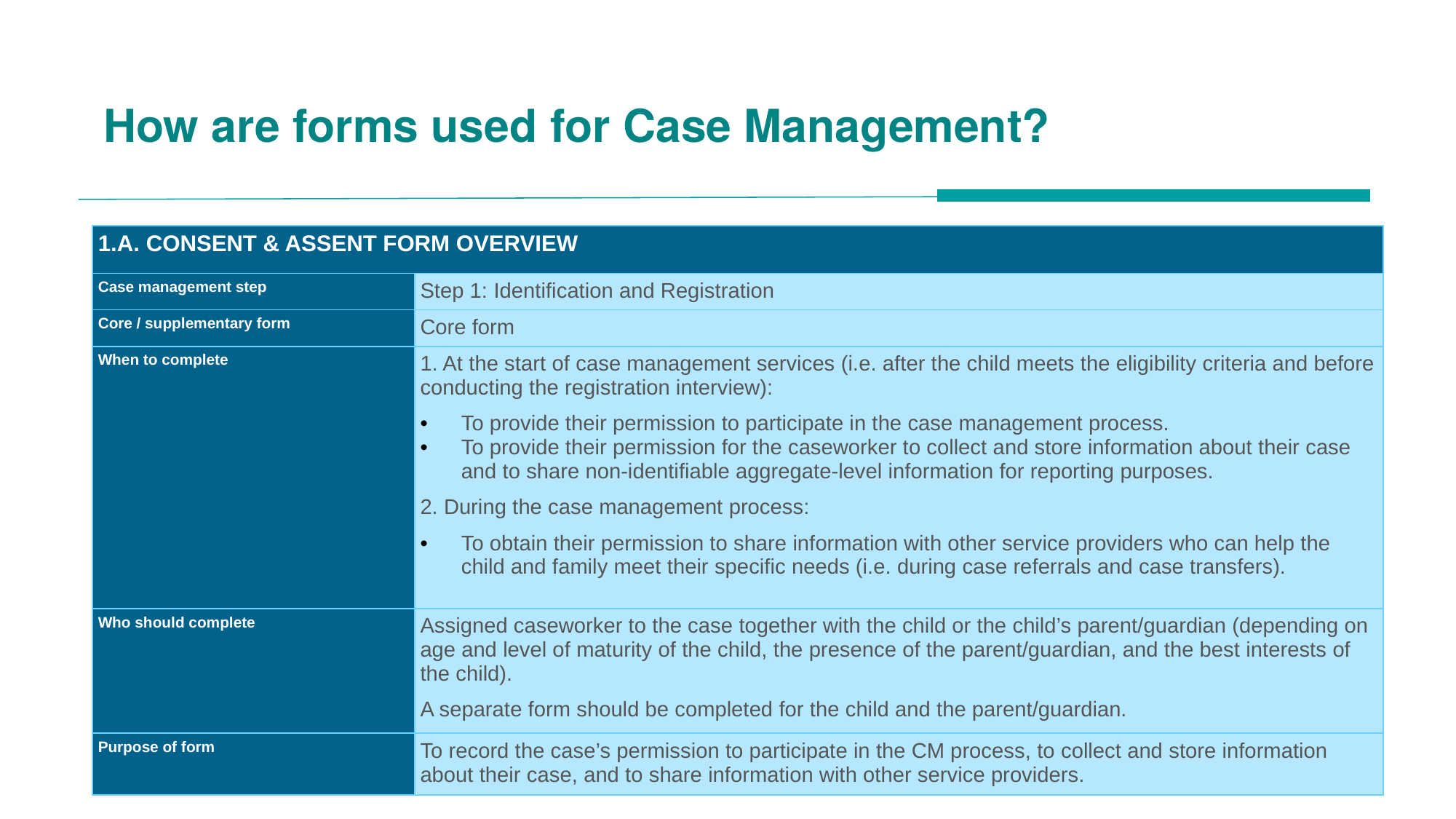

How are forms used for Case Management?
| 1.A. CONSENT & ASSENT FORM OVERVIEW |  |
| --- | --- |
| Case management step | Step 1: Identification and Registration |
| Core / supplementary form | Core form |
| When to complete | 1. At the start of case management services (i.e. after the child meets the eligibility criteria and before conducting the registration interview): To provide their permission to participate in the case management process. To provide their permission for the caseworker to collect and store information about their case and to share non-identifiable aggregate-level information for reporting purposes. 2. During the case management process: To obtain their permission to share information with other service providers who can help the child and family meet their specific needs (i.e. during case referrals and case transfers). |
| Who should complete | Assigned caseworker to the case together with the child or the child’s parent/guardian (depending on age and level of maturity of the child, the presence of the parent/guardian, and the best interests of the child). A separate form should be completed for the child and the parent/guardian. |
| Purpose of form | To record the case’s permission to participate in the CM process, to collect and store information about their case, and to share information with other service providers. |